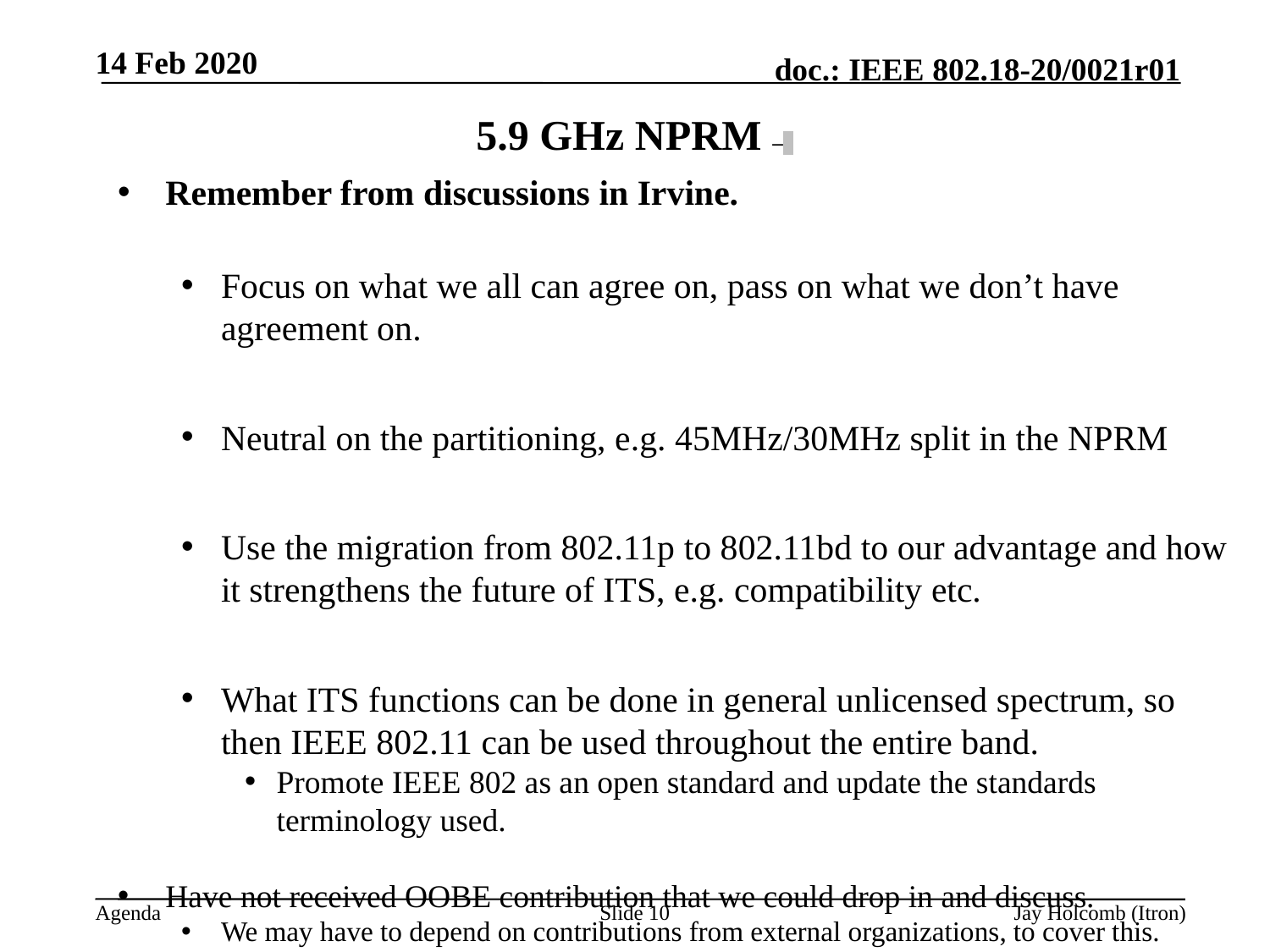

14 Feb 2020
# 5.9 GHz NPRM –
Remember from discussions in Irvine.

Focus on what we all can agree on, pass on what we don’t have agreement on.

Neutral on the partitioning, e.g. 45MHz/30MHz split in the NPRM

Use the migration from 802.11p to 802.11bd to our advantage and how it strengthens the future of ITS, e.g. compatibility etc.

What ITS functions can be done in general unlicensed spectrum, so then IEEE 802.11 can be used throughout the entire band.
Promote IEEE 802 as an open standard and update the standards terminology used.

Have not received OOBE contribution that we could drop in and discuss.
We may have to depend on contributions from external organizations, to cover this.

Slide 10
Jay Holcomb (Itron)